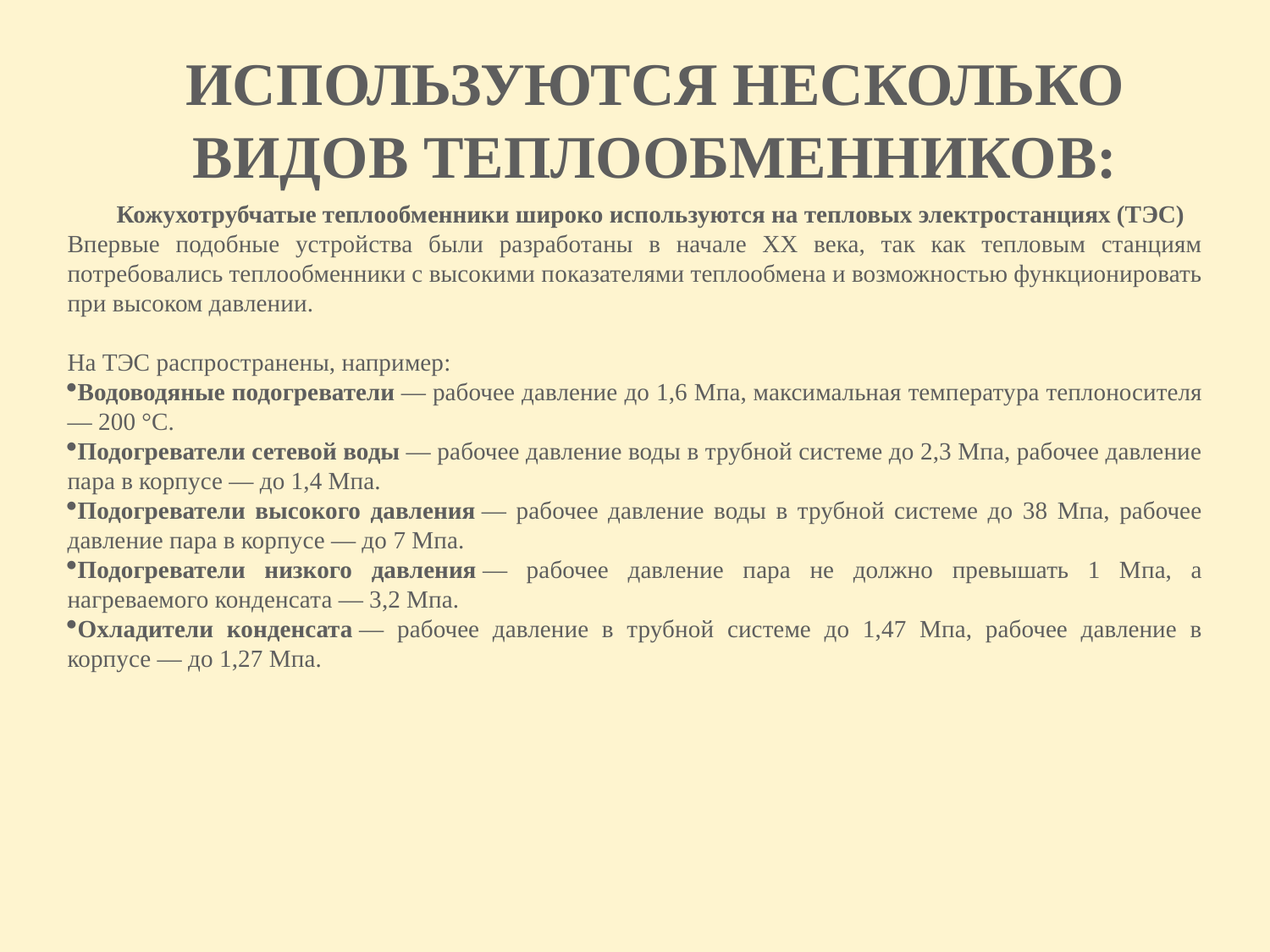

# Используются несколько видов теплообменников:
        Кожухотрубчатые теплообменники широко используются на тепловых электростанциях (ТЭС)
Впервые подобные устройства были разработаны в начале XX века, так как тепловым станциям потребовались теплообменники с высокими показателями теплообмена и возможностью функционировать при высоком давлении.

На ТЭС распространены, например:
Водоводяные подогреватели — рабочее давление до 1,6 Мпа, максимальная температура теплоносителя — 200 °С.
Подогреватели сетевой воды — рабочее давление воды в трубной системе до 2,3 Мпа, рабочее давление пара в корпусе — до 1,4 Мпа.
Подогреватели высокого давления — рабочее давление воды в трубной системе до 38 Мпа, рабочее давление пара в корпусе — до 7 Мпа.
Подогреватели низкого давления — рабочее давление пара не должно превышать 1 Мпа, а нагреваемого конденсата — 3,2 Мпа.
Охладители конденсата — рабочее давление в трубной системе до 1,47 Мпа, рабочее давление в корпусе — до 1,27 Мпа.